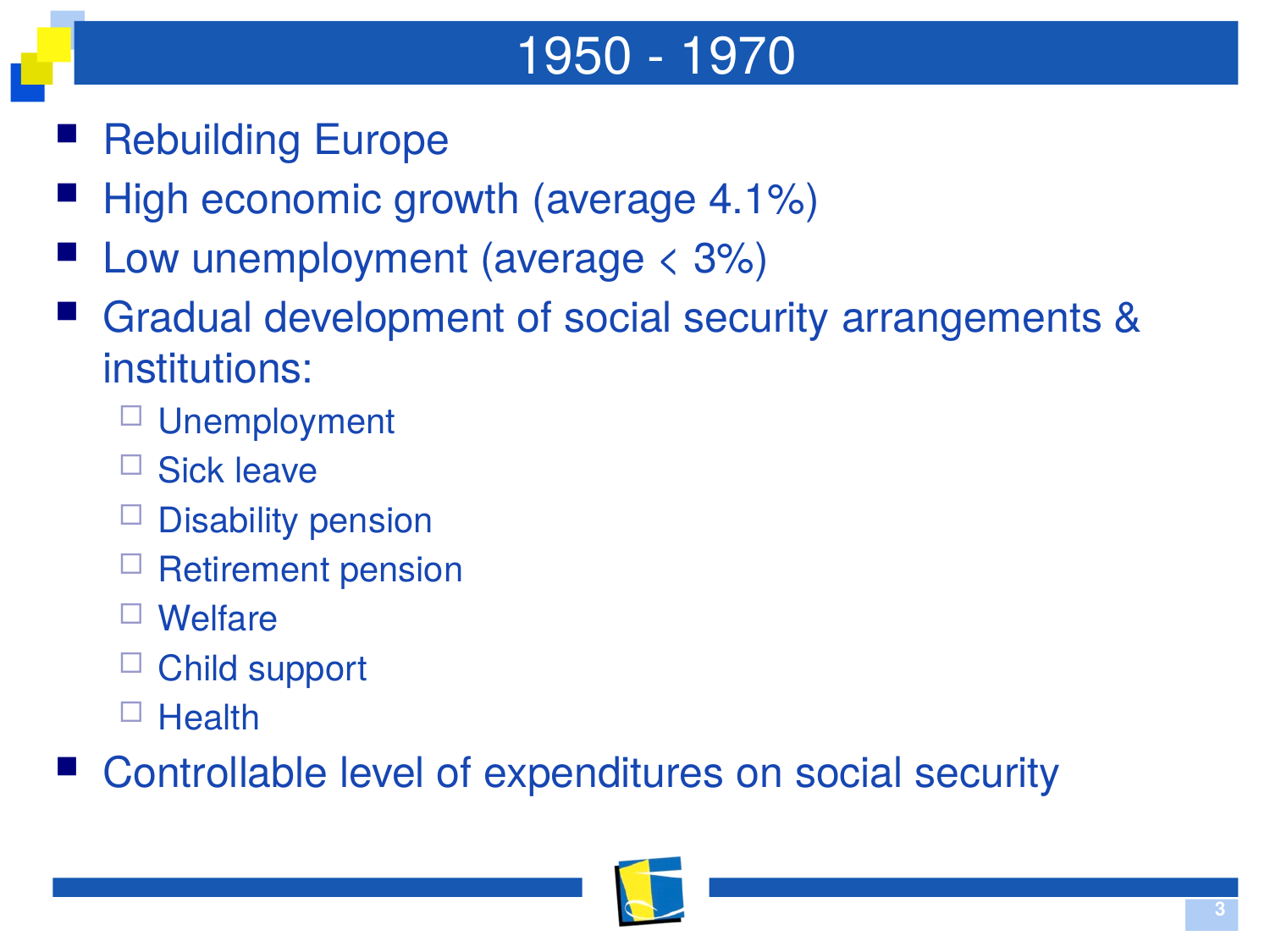

# 1950 - 1970
Rebuilding Europe
High economic growth (average 4.1%)
Low unemployment (average < 3%)
Gradual development of social security arrangements & institutions:
Unemployment
Sick leave
Disability pension
Retirement pension
Welfare
Child support
Health
Controllable level of expenditures on social security
3